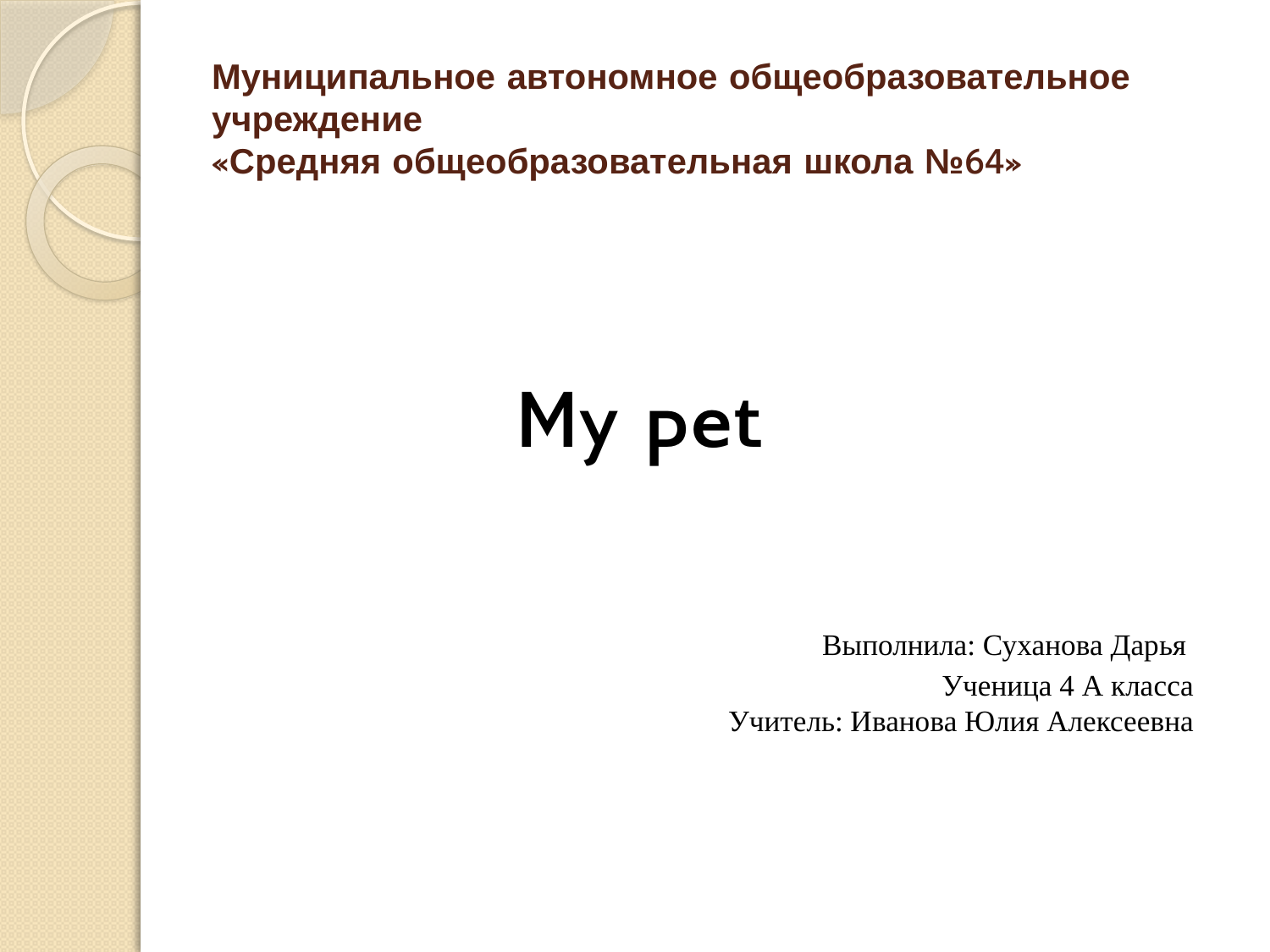

# Муниципальное автономное общеобразовательное учреждение «Средняя общеобразовательная школа №64»

My pet

 Выполнила: Суханова Дарья
Ученица 4 А класса
Учитель: Иванова Юлия Алексеевна